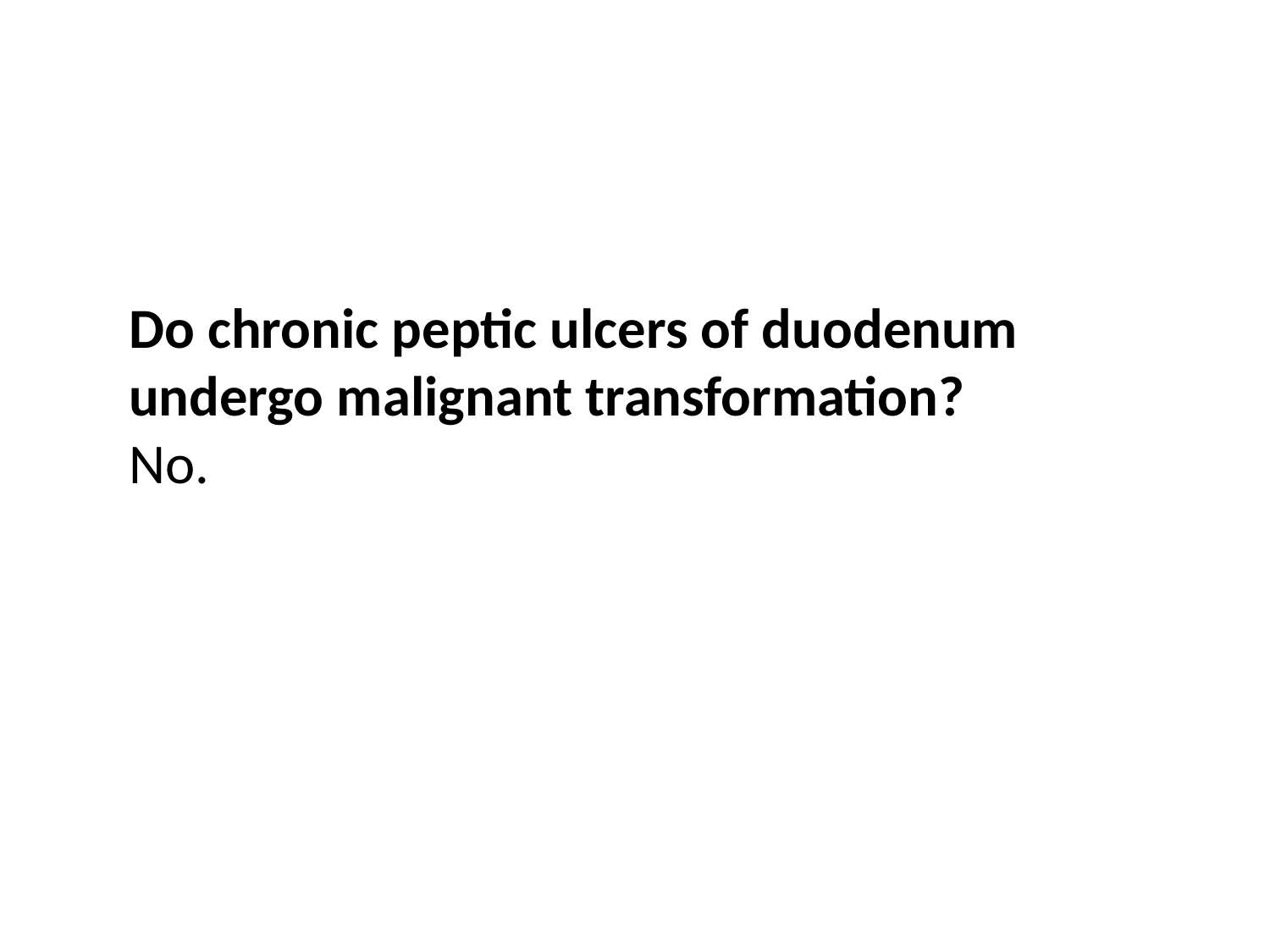

Do chronic peptic ulcers of duodenum undergo malignant transformation? 
No.